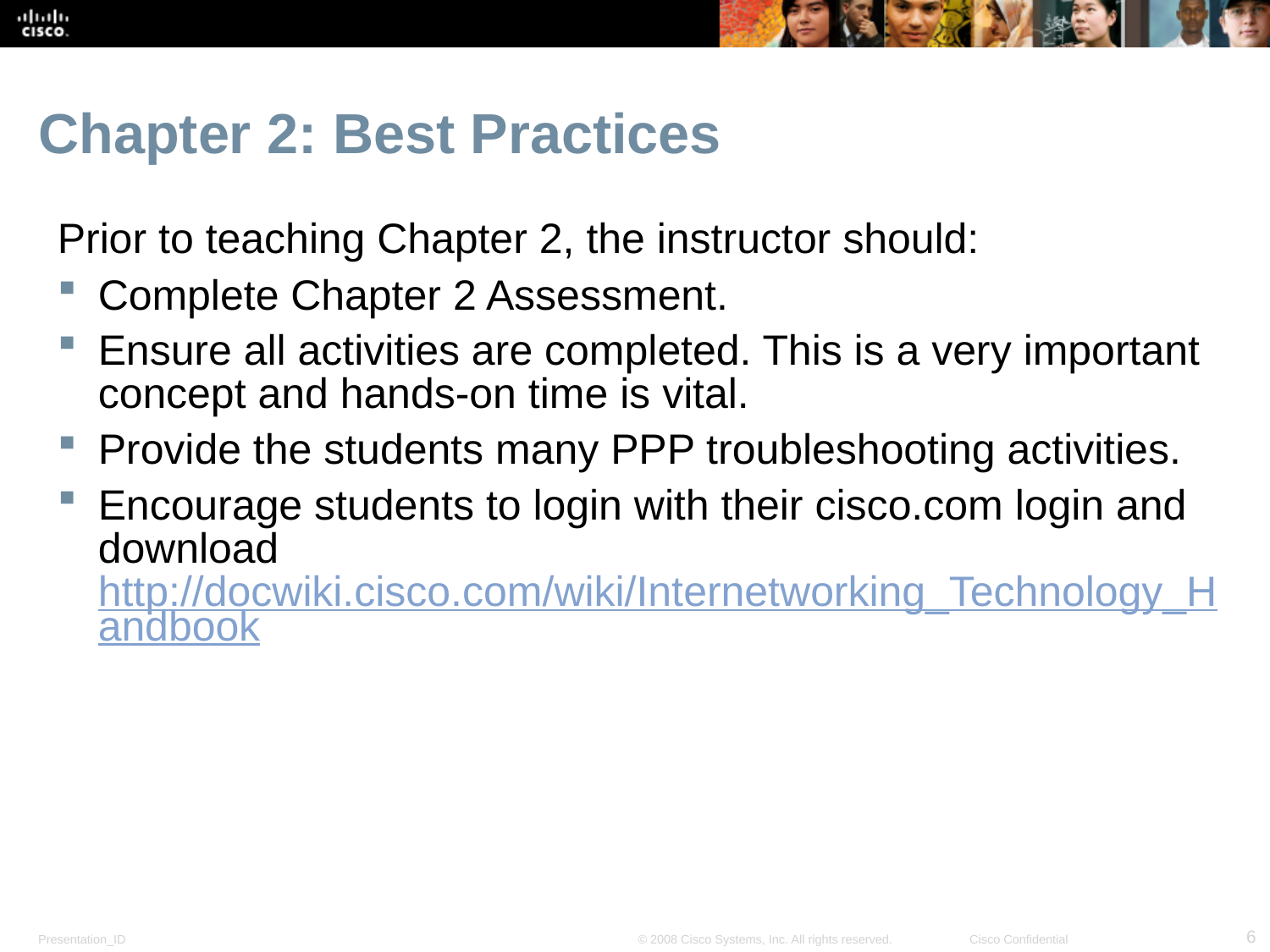

# Chapter 2: Best Practices
Prior to teaching Chapter 2, the instructor should:
Complete Chapter 2 Assessment.
Ensure all activities are completed. This is a very important concept and hands-on time is vital.
Provide the students many PPP troubleshooting activities.
Encourage students to login with their cisco.com login and download http://docwiki.cisco.com/wiki/Internetworking_Technology_Handbook